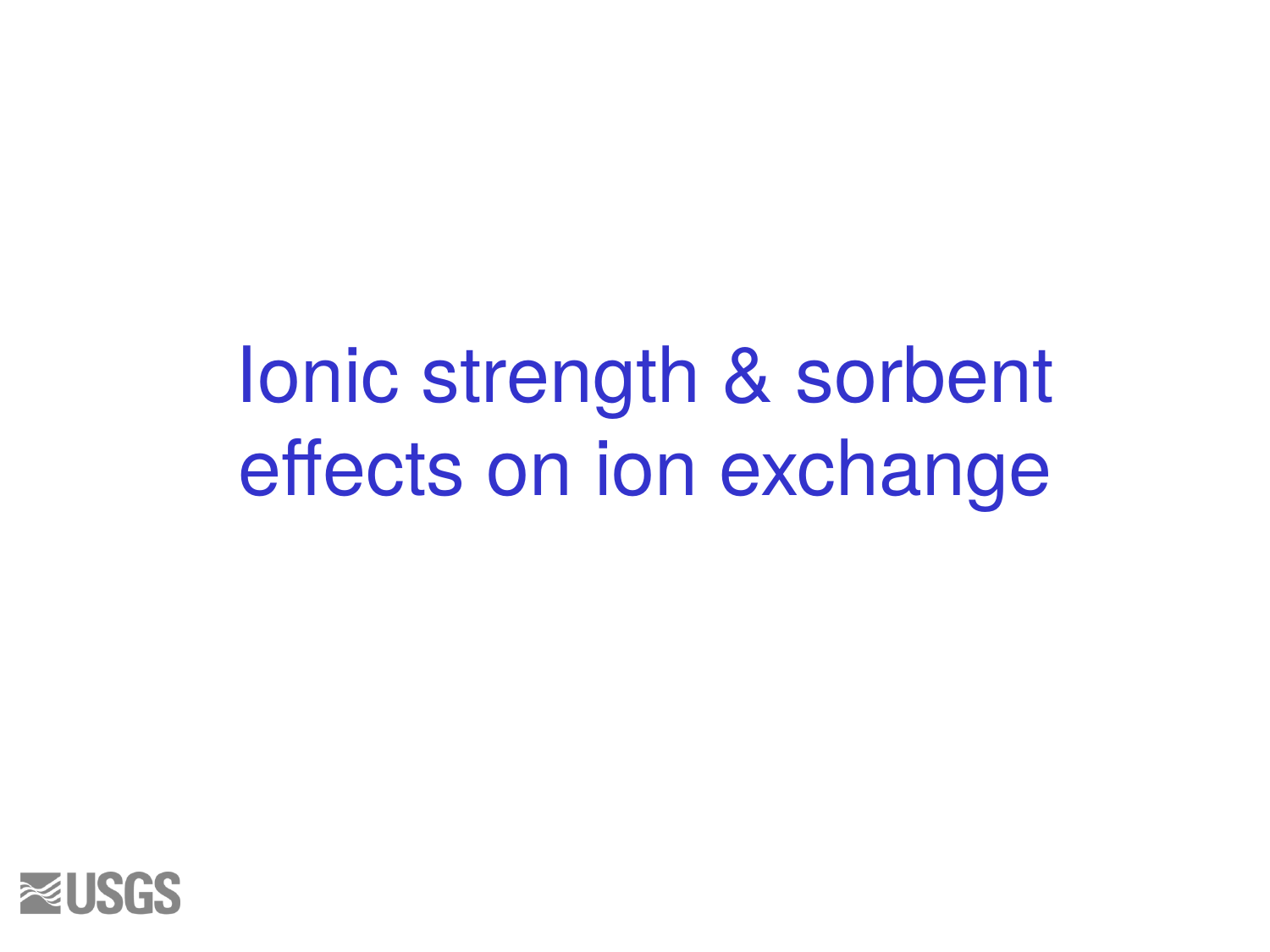

# Ionic strength & sorbent effects on ion exchange